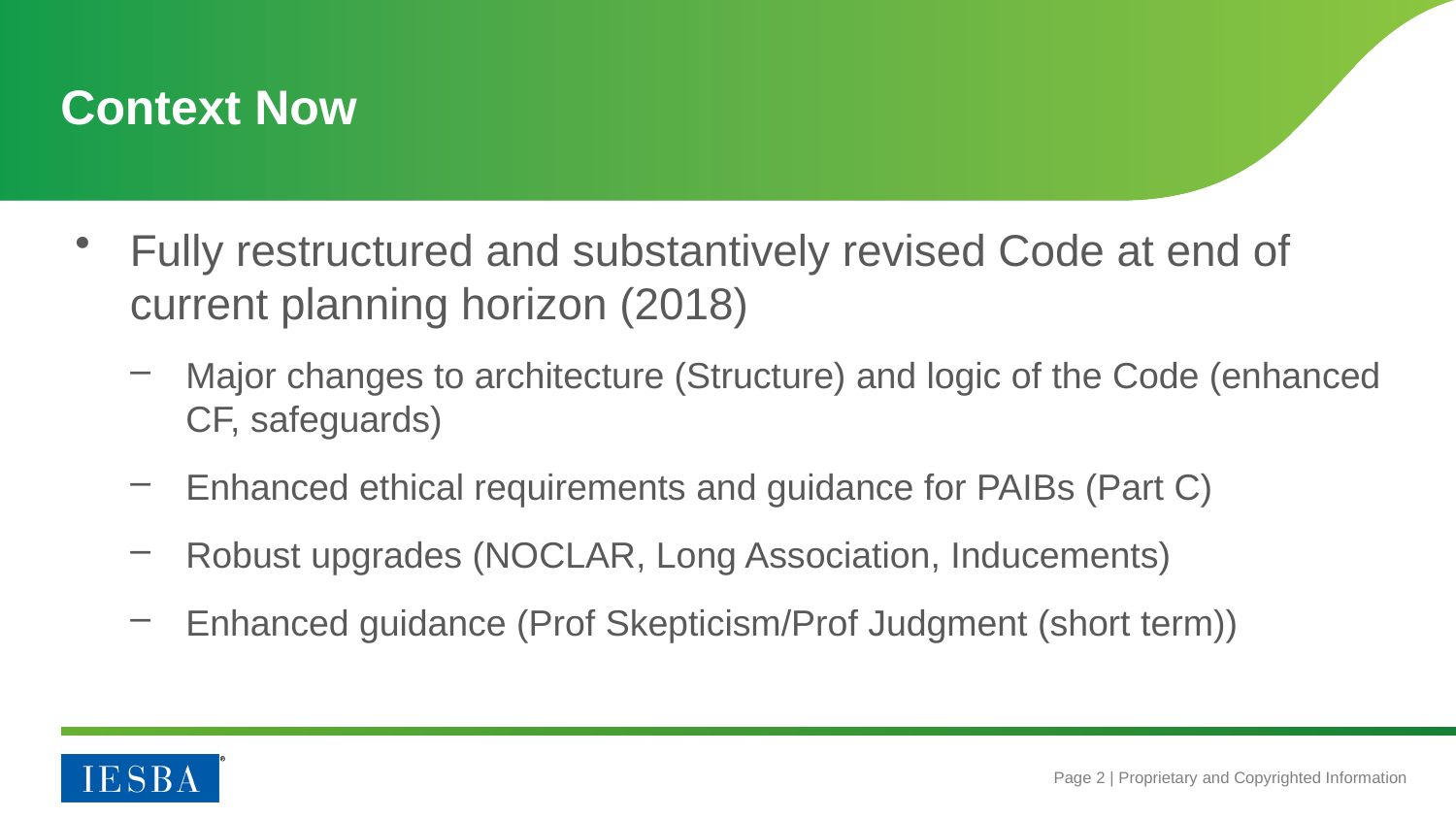

# Context Now
Fully restructured and substantively revised Code at end of current planning horizon (2018)
Major changes to architecture (Structure) and logic of the Code (enhanced CF, safeguards)
Enhanced ethical requirements and guidance for PAIBs (Part C)
Robust upgrades (NOCLAR, Long Association, Inducements)
Enhanced guidance (Prof Skepticism/Prof Judgment (short term))